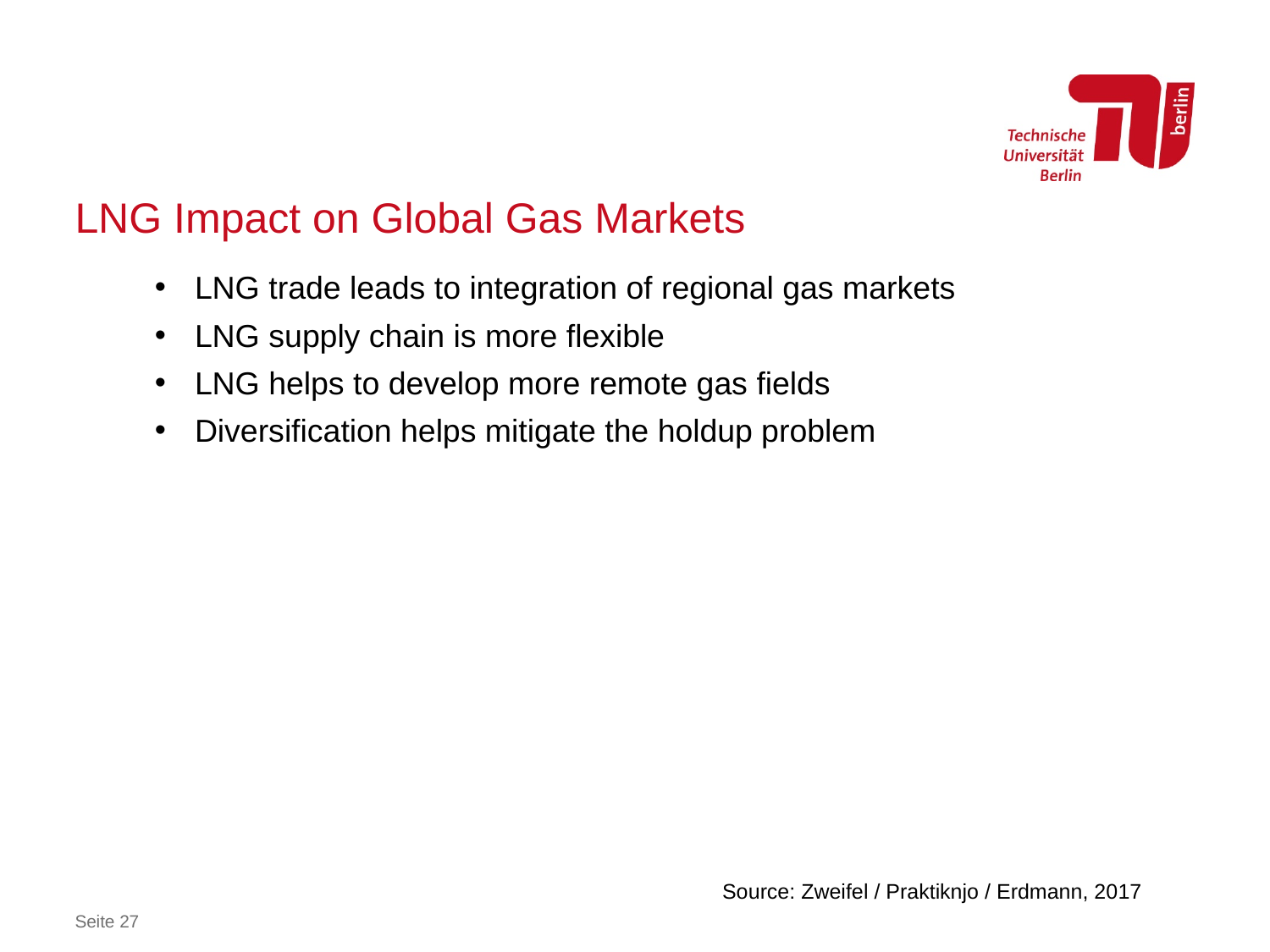

# LNG Impact on Global Gas Markets
LNG trade leads to integration of regional gas markets
LNG supply chain is more flexible
LNG helps to develop more remote gas fields
Diversification helps mitigate the holdup problem

Source: Zweifel / Praktiknjo / Erdmann, 2017
Seite 27